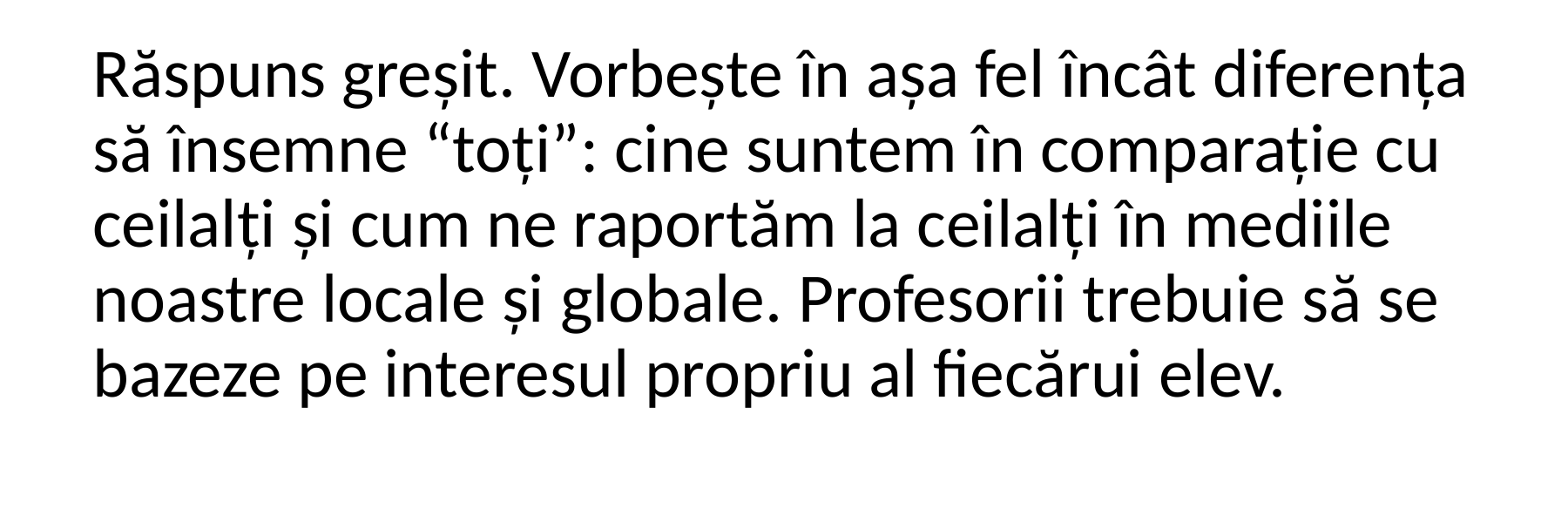

Răspuns greșit. Vorbește în așa fel încât diferența să însemne “toți”: cine suntem în comparație cu ceilalți și cum ne raportăm la ceilalți în mediile noastre locale și globale. Profesorii trebuie să se bazeze pe interesul propriu al fiecărui elev.